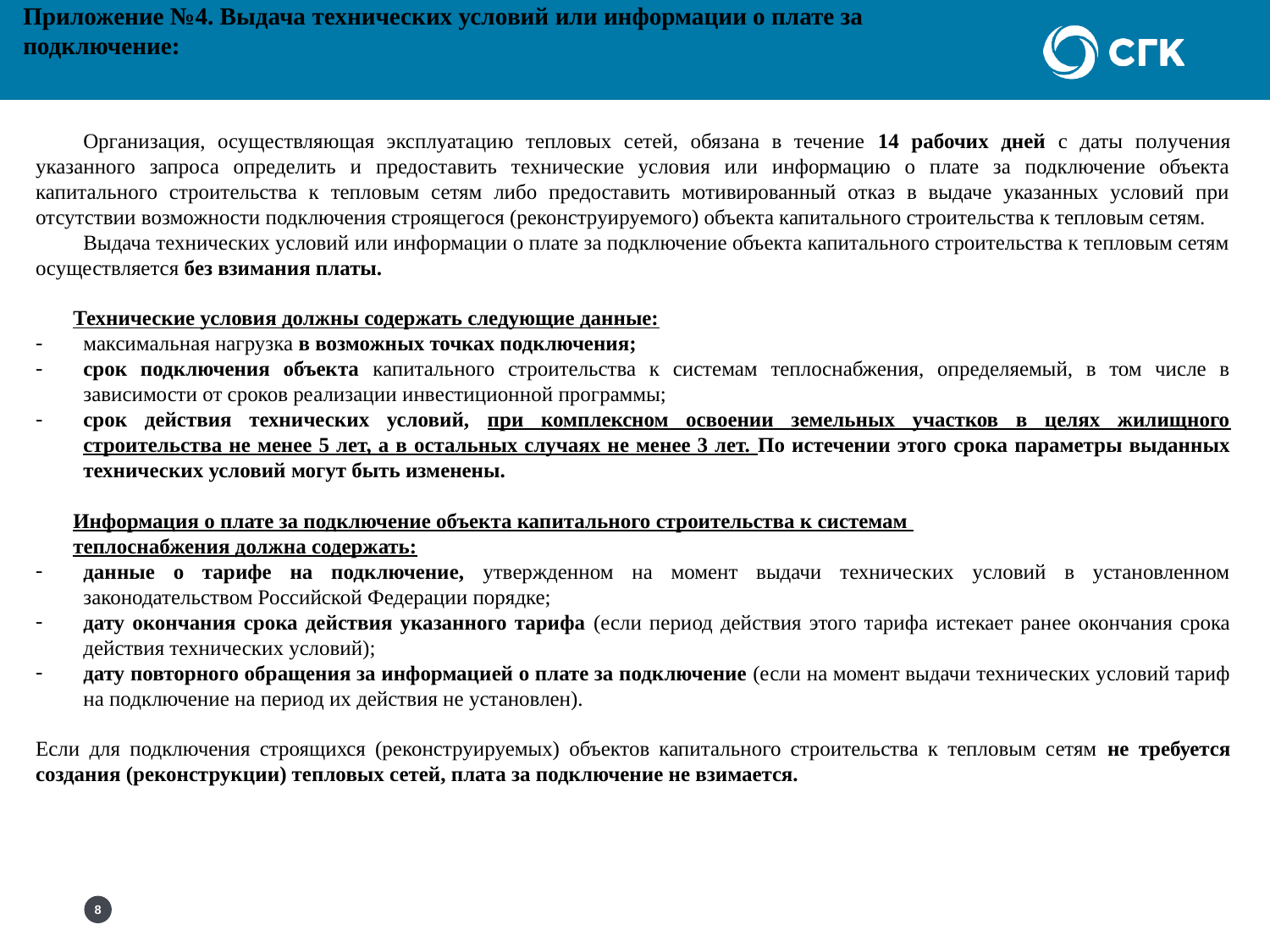

Приложение №4. Выдача технических условий или информации о плате за подключение:

Организация, осуществляющая эксплуатацию тепловых сетей, обязана в течение 14 рабочих дней с даты получения указанного запроса определить и предоставить технические условия или информацию о плате за подключение объекта капитального строительства к тепловым сетям либо предоставить мотивированный отказ в выдаче указанных условий при отсутствии возможности подключения строящегося (реконструируемого) объекта капитального строительства к тепловым сетям.
Выдача технических условий или информации о плате за подключение объекта капитального строительства к тепловым сетям осуществляется без взимания платы.

Технические условия должны содержать следующие данные:
максимальная нагрузка в возможных точках подключения;
срок подключения объекта капитального строительства к системам теплоснабжения, определяемый, в том числе в зависимости от сроков реализации инвестиционной программы;
срок действия технических условий, при комплексном освоении земельных участков в целях жилищного строительства не менее 5 лет, а в остальных случаях не менее 3 лет. По истечении этого срока параметры выданных технических условий могут быть изменены.

Информация о плате за подключение объекта капитального строительства к системам
теплоснабжения должна содержать:
данные о тарифе на подключение, утвержденном на момент выдачи технических условий в установленном законодательством Российской Федерации порядке;
дату окончания срока действия указанного тарифа (если период действия этого тарифа истекает ранее окончания срока действия технических условий);
дату повторного обращения за информацией о плате за подключение (если на момент выдачи технических условий тариф на подключение на период их действия не установлен).

Если для подключения строящихся (реконструируемых) объектов капитального строительства к тепловым сетям не требуется создания (реконструкции) тепловых сетей, плата за подключение не взимается.